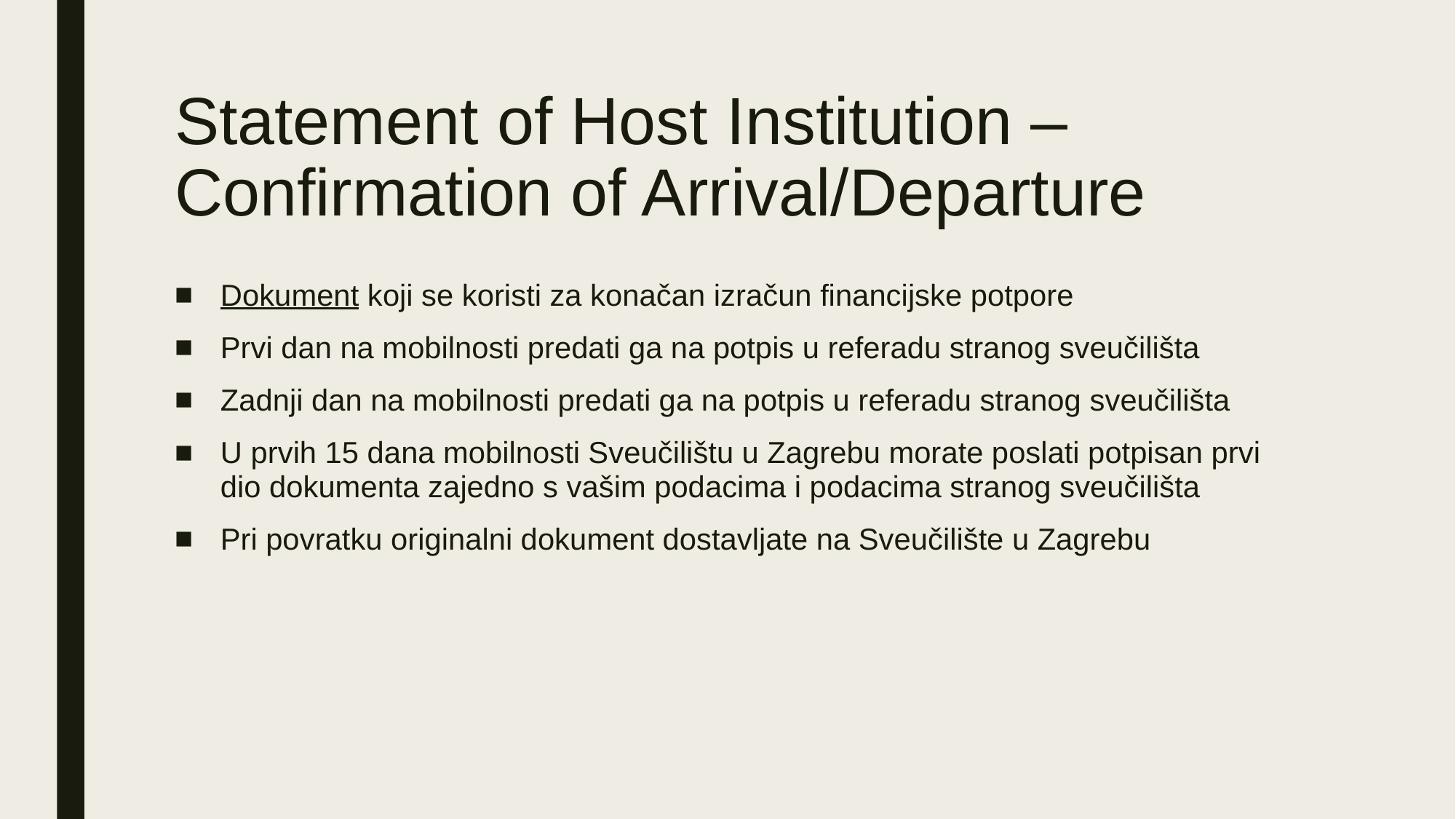

# Statement of Host Institution – Confirmation of Arrival/Departure
Dokument koji se koristi za konačan izračun financijske potpore
Prvi dan na mobilnosti predati ga na potpis u referadu stranog sveučilišta
Zadnji dan na mobilnosti predati ga na potpis u referadu stranog sveučilišta
U prvih 15 dana mobilnosti Sveučilištu u Zagrebu morate poslati potpisan prvi dio dokumenta zajedno s vašim podacima i podacima stranog sveučilišta
Pri povratku originalni dokument dostavljate na Sveučilište u Zagrebu